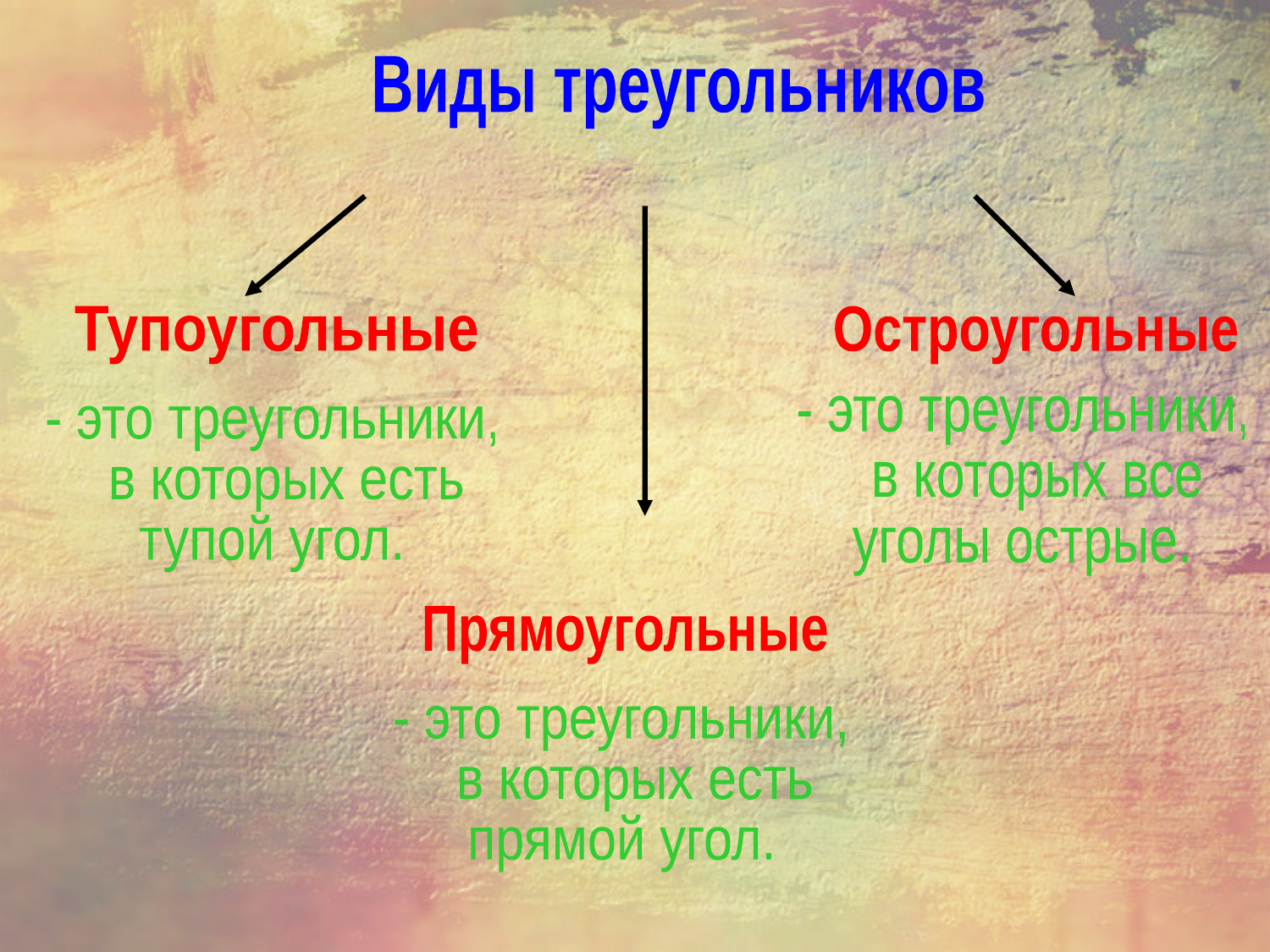

Виды треугольников

Тупоугольные
Остроугольные
- это треугольники,
 в которых все
уголы острые.
- это треугольники,
 в которых есть
тупой угол.
Прямоугольные
- это треугольники,
 в которых есть
прямой угол.